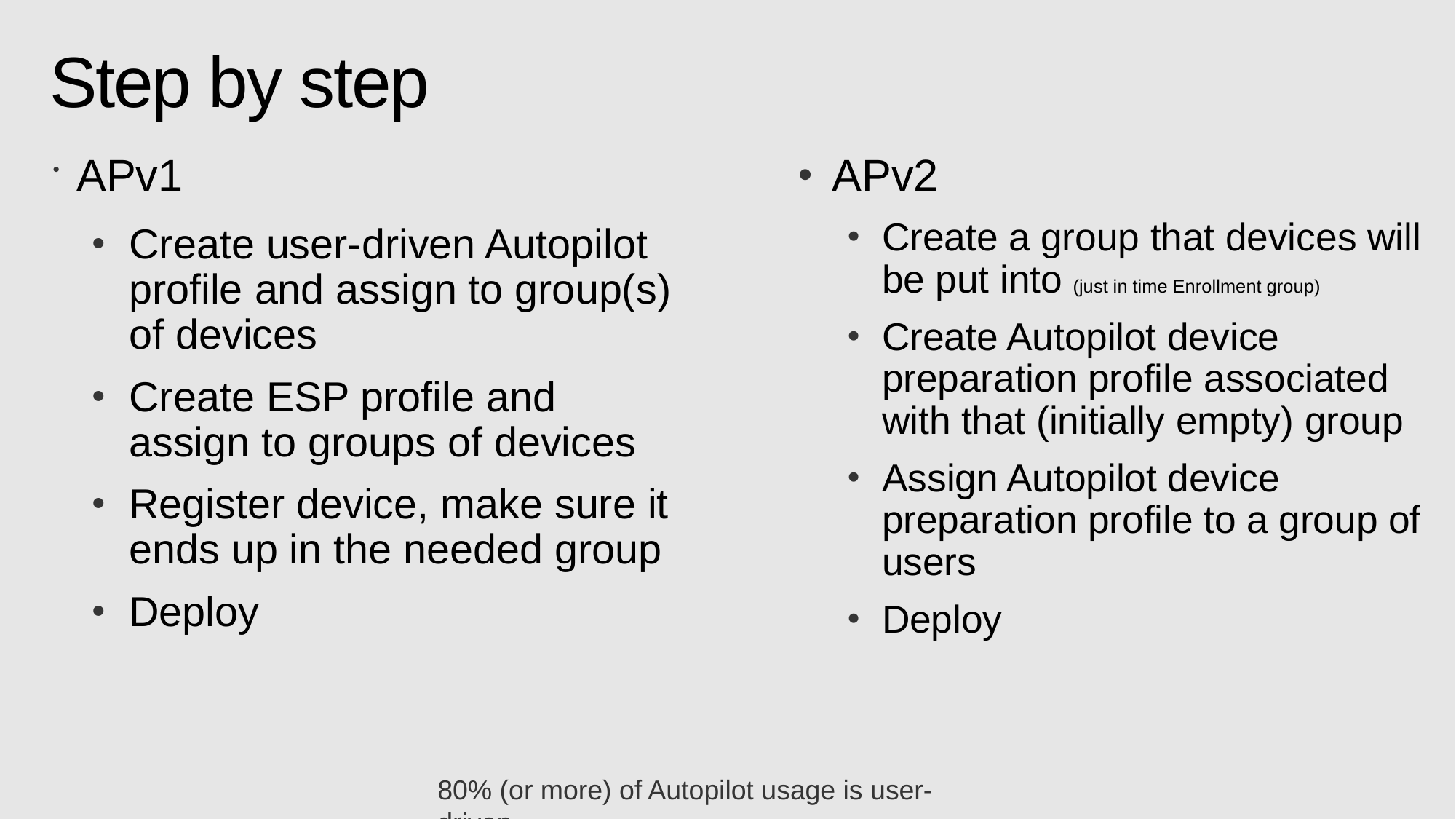

# Step by step
APv1
APv2
Create user-driven Autopilot profile and assign to group(s) of devices
Create ESP profile and assign to groups of devices
Register device, make sure it ends up in the needed group
Deploy
Create a group that devices will be put into (just in time Enrollment group)
Create Autopilot device preparation profile associated with that (initially empty) group
Assign Autopilot device preparation profile to a group of users
Deploy
80% (or more) of Autopilot usage is user-driven